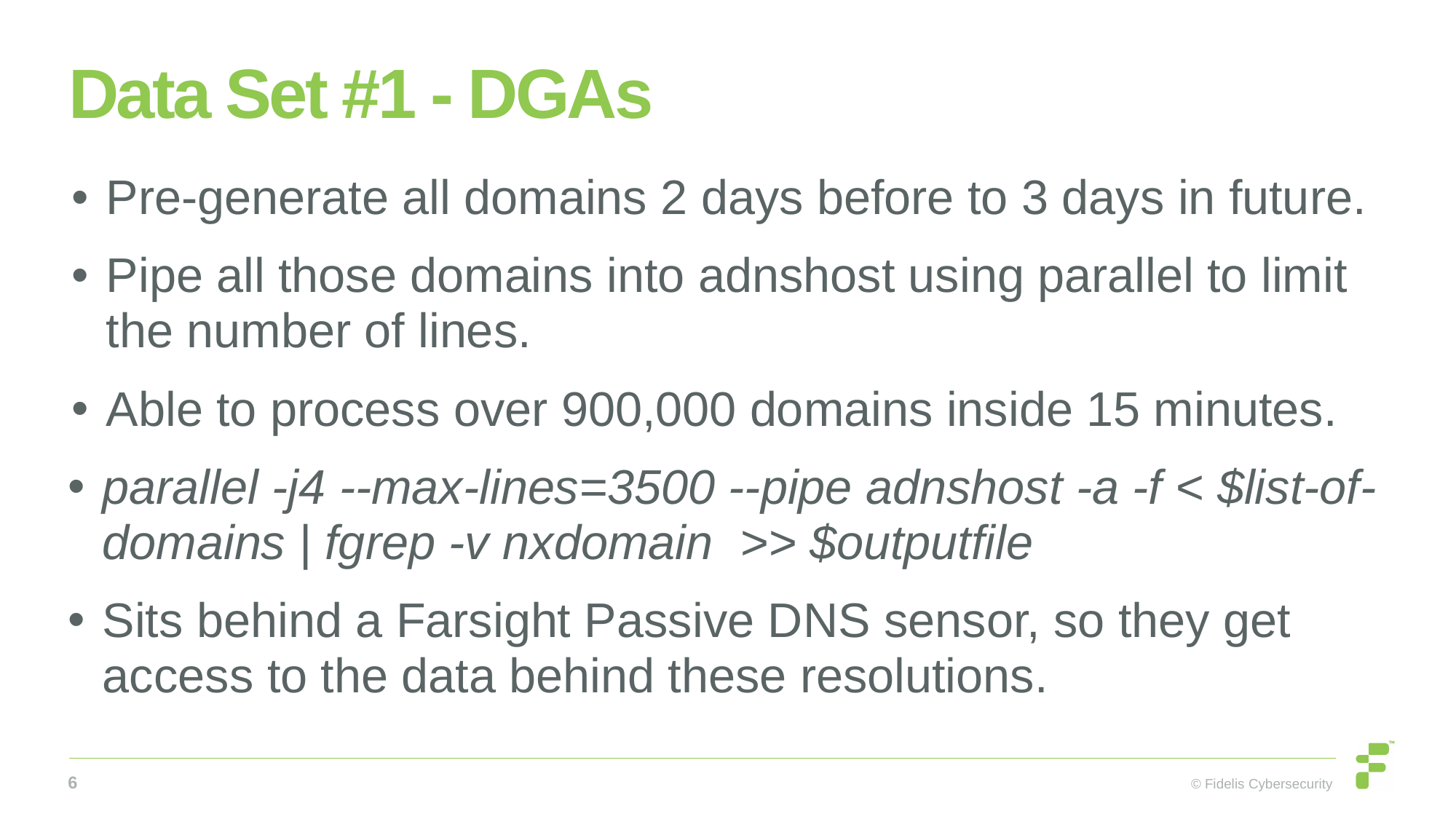

# Data Set #1 - DGAs
Pre-generate all domains 2 days before to 3 days in future.
Pipe all those domains into adnshost using parallel to limit the number of lines.
Able to process over 900,000 domains inside 15 minutes.
parallel -j4 --max-lines=3500 --pipe adnshost -a -f < $list-of-domains | fgrep -v nxdomain  >> $outputfile
Sits behind a Farsight Passive DNS sensor, so they get access to the data behind these resolutions.

6